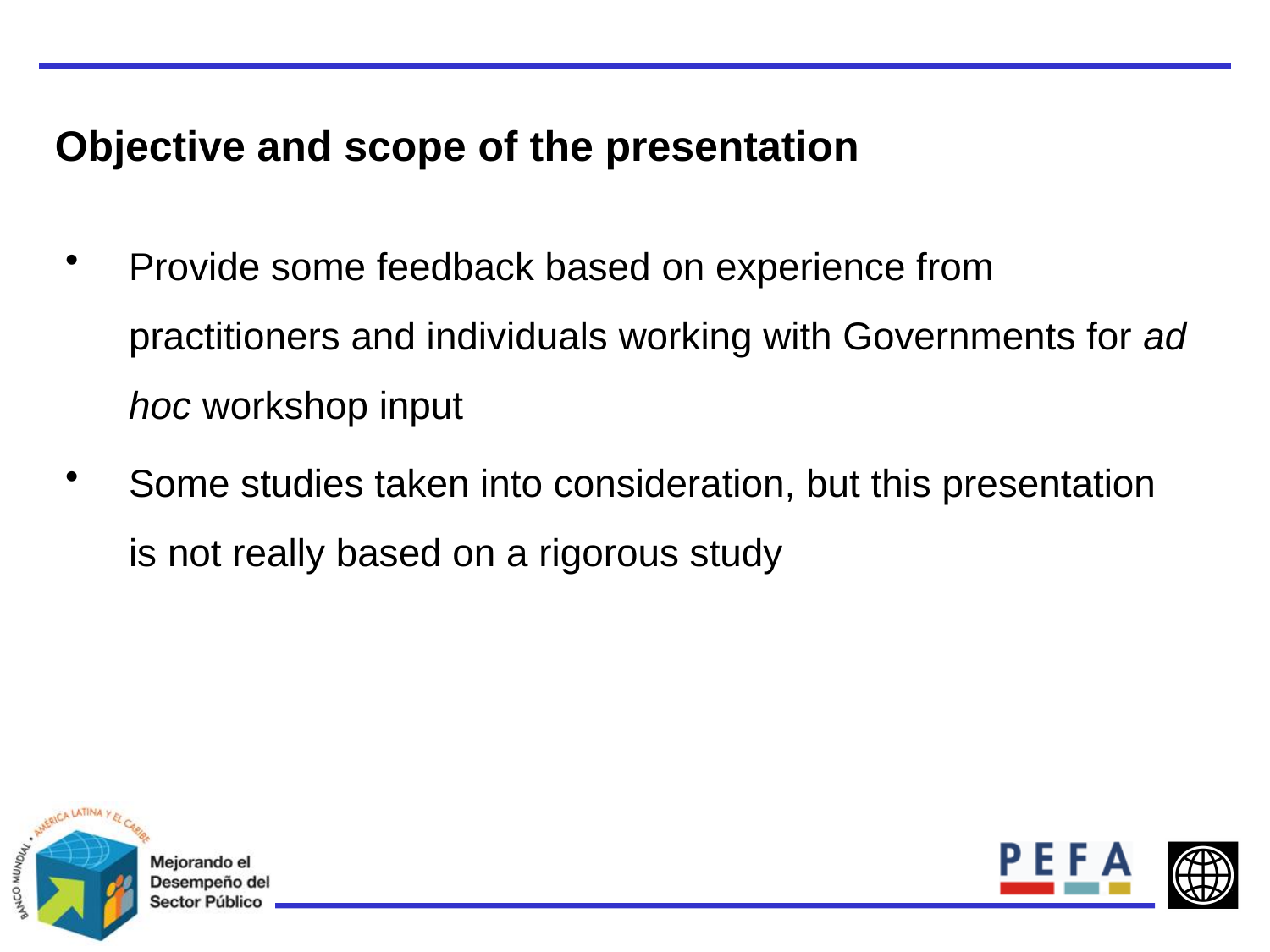

Objective and scope of the presentation
Provide some feedback based on experience from practitioners and individuals working with Governments for ad hoc workshop input
Some studies taken into consideration, but this presentation is not really based on a rigorous study